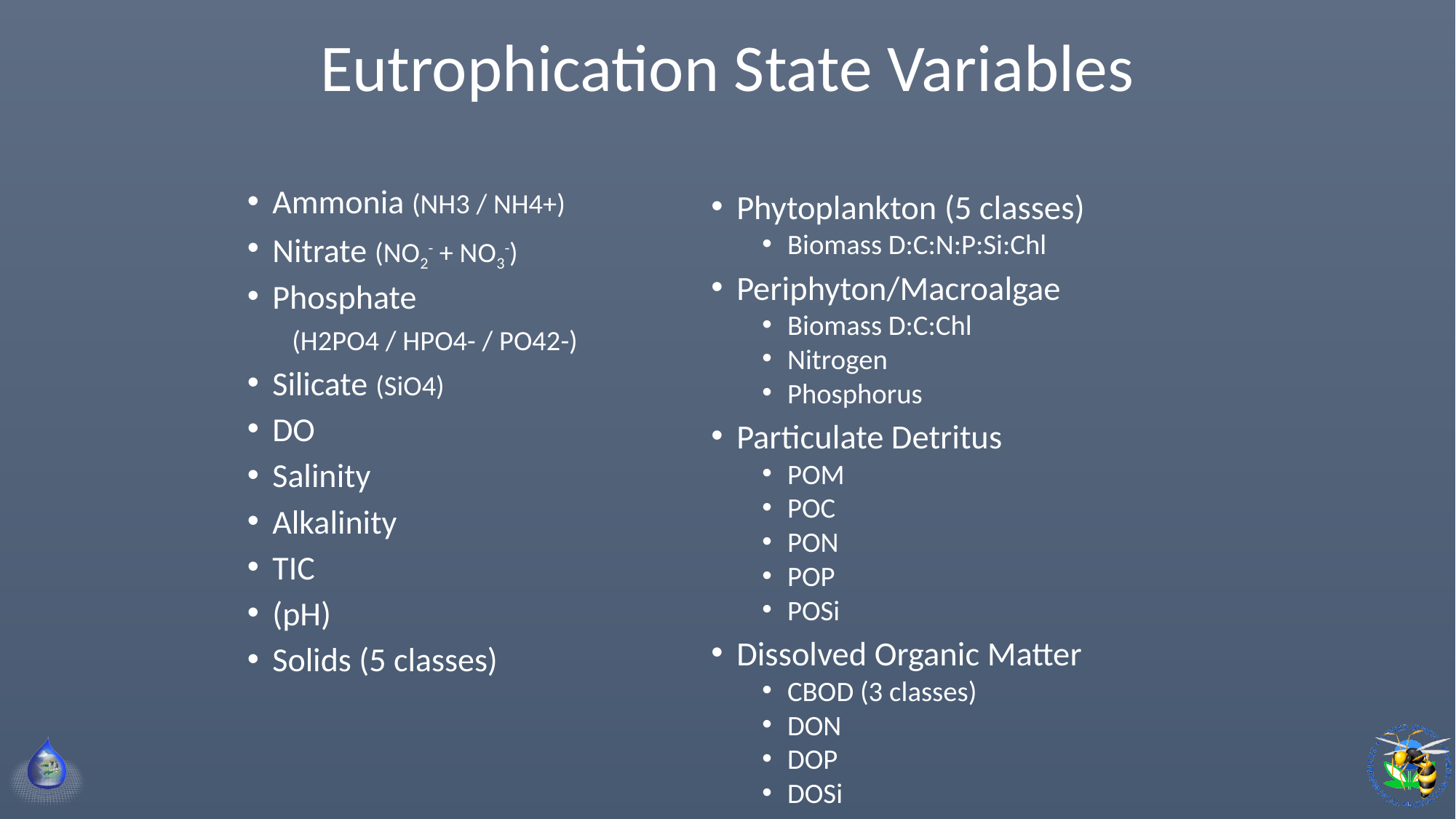

# Eutrophication State Variables
Ammonia (NH3 / NH4+)
Nitrate (NO2- + NO3-)
Phosphate
       (H2PO4 / HPO4- / PO42-)
Silicate (SiO4)
DO
Salinity
Alkalinity
TIC
(pH)
Solids (5 classes)
Phytoplankton (5 classes)
Biomass D:C:N:P:Si:Chl
Periphyton/Macroalgae
Biomass D:C:Chl
Nitrogen
Phosphorus
Particulate Detritus
POM
POC
PON
POP
POSi
Dissolved Organic Matter
CBOD (3 classes)
DON
DOP
DOSi